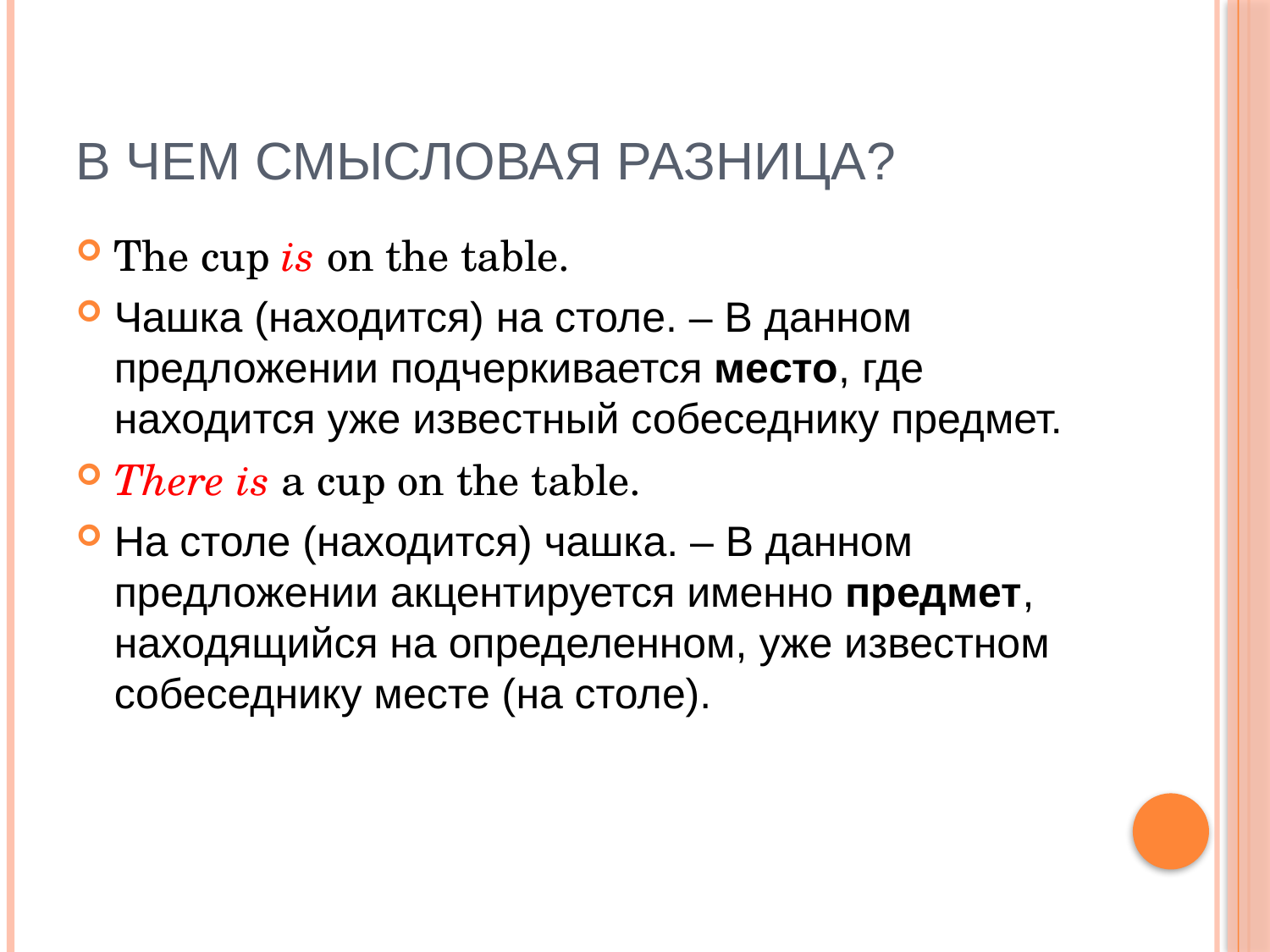

# В чем смысловая разница?
The cup is on the table.
Чашка (находится) на столе. – В данном предложении подчеркивается место, где находится уже известный собеседнику предмет.
There is a cup on the table.
На столе (находится) чашка. – В данном предложении акцентируется именно предмет, находящийся на определенном, уже известном собеседнику месте (на столе).